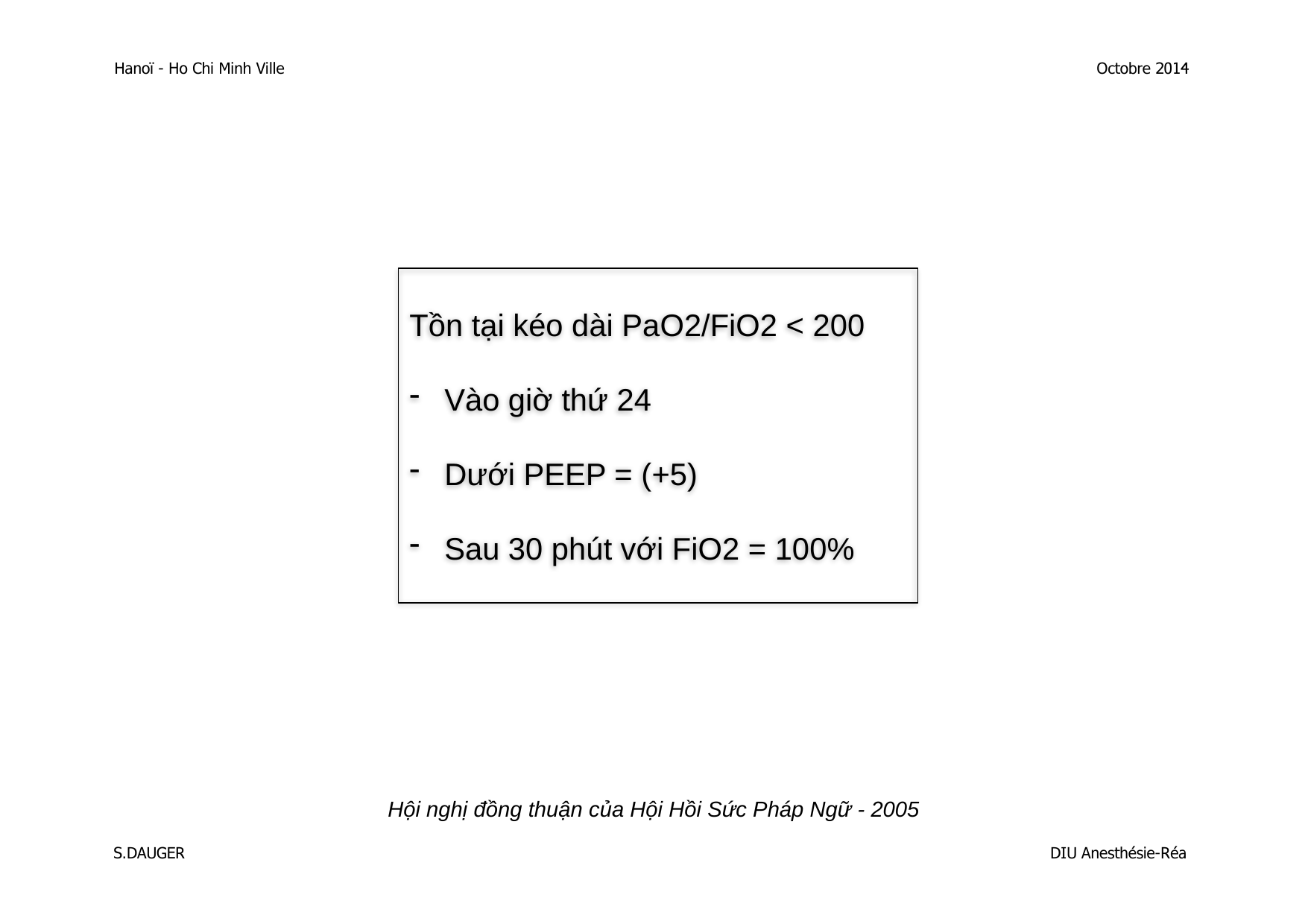

Hanoï - Ho Chi Minh Ville

Octobre 2014

Tồn tại kéo dài PaO2/FiO2 < 200

Vào giờ thứ 24

Dưới PEEP = (+5)

Sau 30 phút với FiO2 = 100%
Hội nghị đồng thuận của Hội Hồi Sức Pháp Ngữ - 2005

S.DAUGER

DIU Anesthésie-Réa